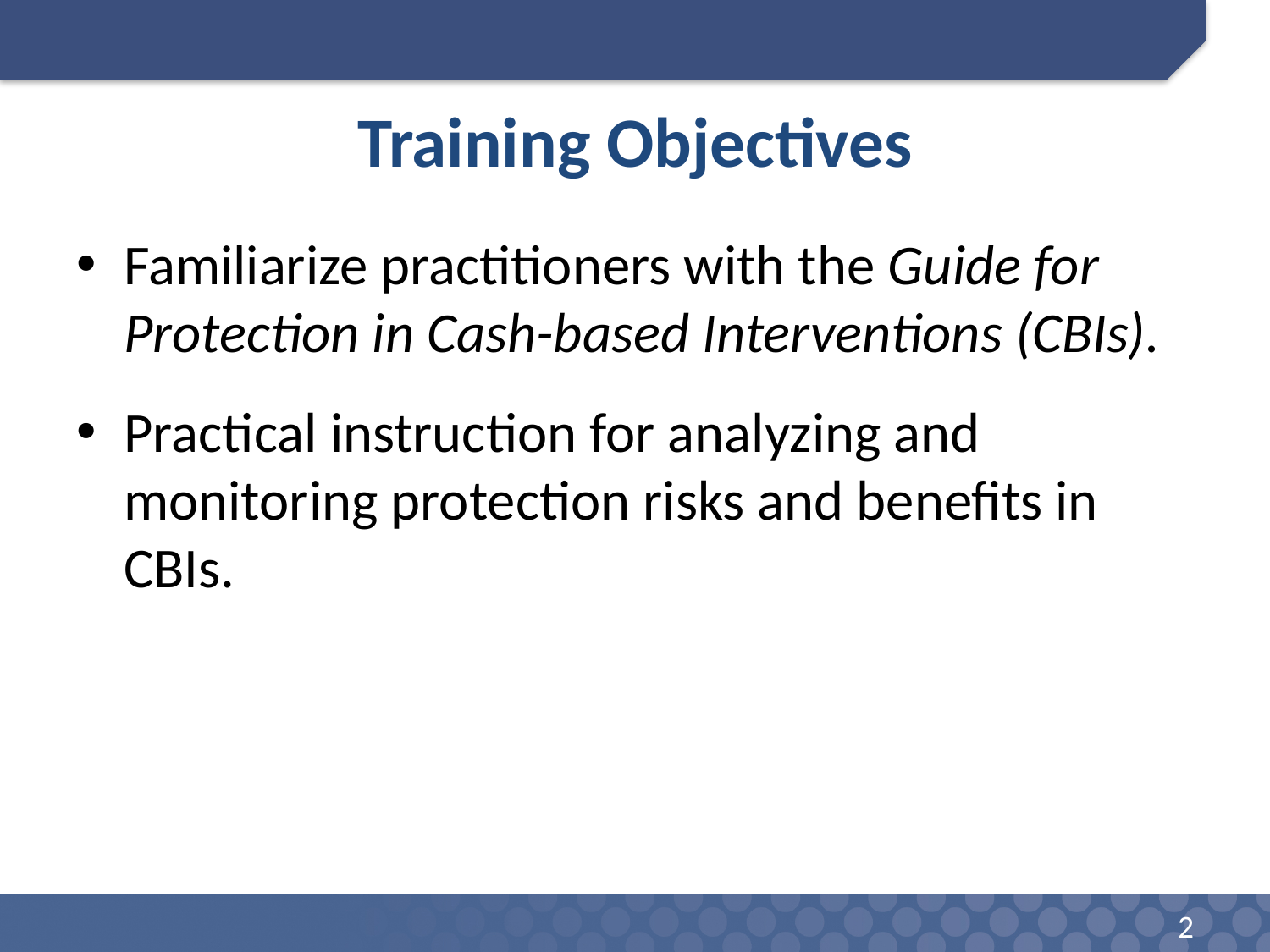

# Training Objectives
Familiarize practitioners with the Guide for Protection in Cash-based Interventions (CBIs).
Practical instruction for analyzing and monitoring protection risks and benefits in CBIs.
2